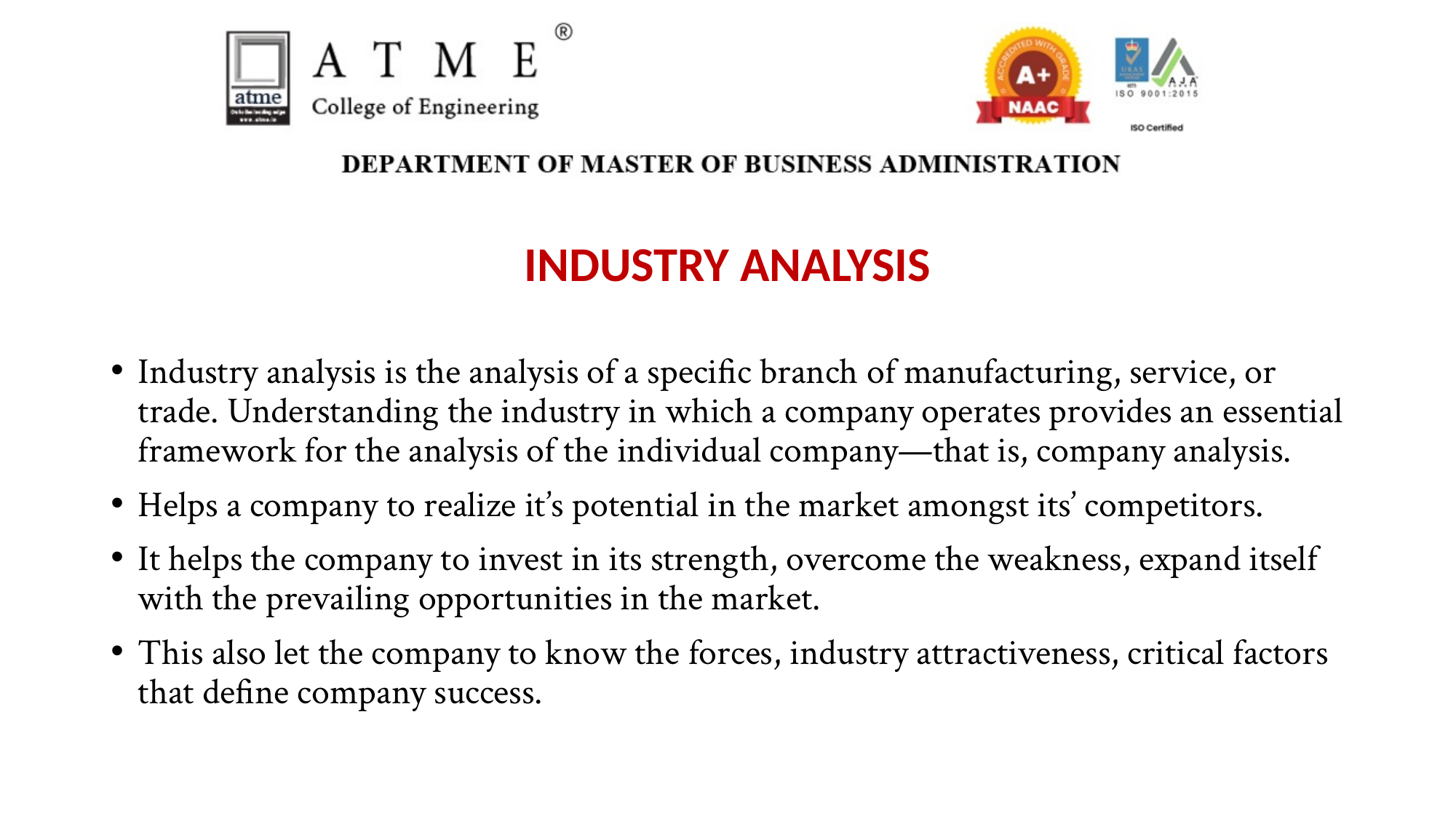

INDUSTRY ANALYSIS

Industry analysis is the analysis of a specific branch of manufacturing, service, or trade. Understanding the industry in which a company operates provides an essential framework for the analysis of the individual company—that is, company analysis.
Helps a company to realize it’s potential in the market amongst its’ competitors.
It helps the company to invest in its strength, overcome the weakness, expand itself with the prevailing opportunities in the market.
This also let the company to know the forces, industry attractiveness, critical factors that define company success.